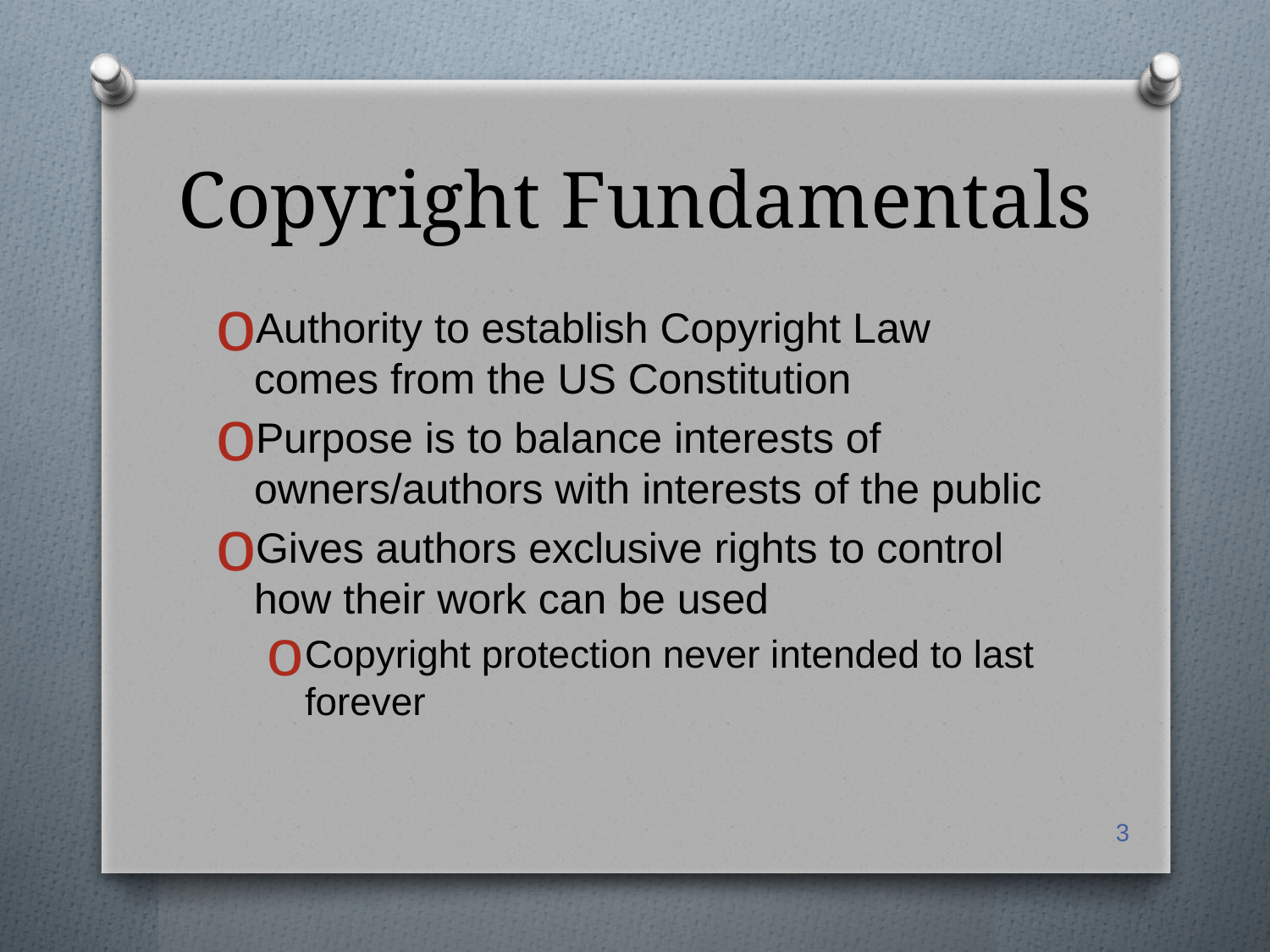

# Copyright Fundamentals
Authority to establish Copyright Law comes from the US Constitution
Purpose is to balance interests of owners/authors with interests of the public
Gives authors exclusive rights to control how their work can be used
Copyright protection never intended to last forever
3